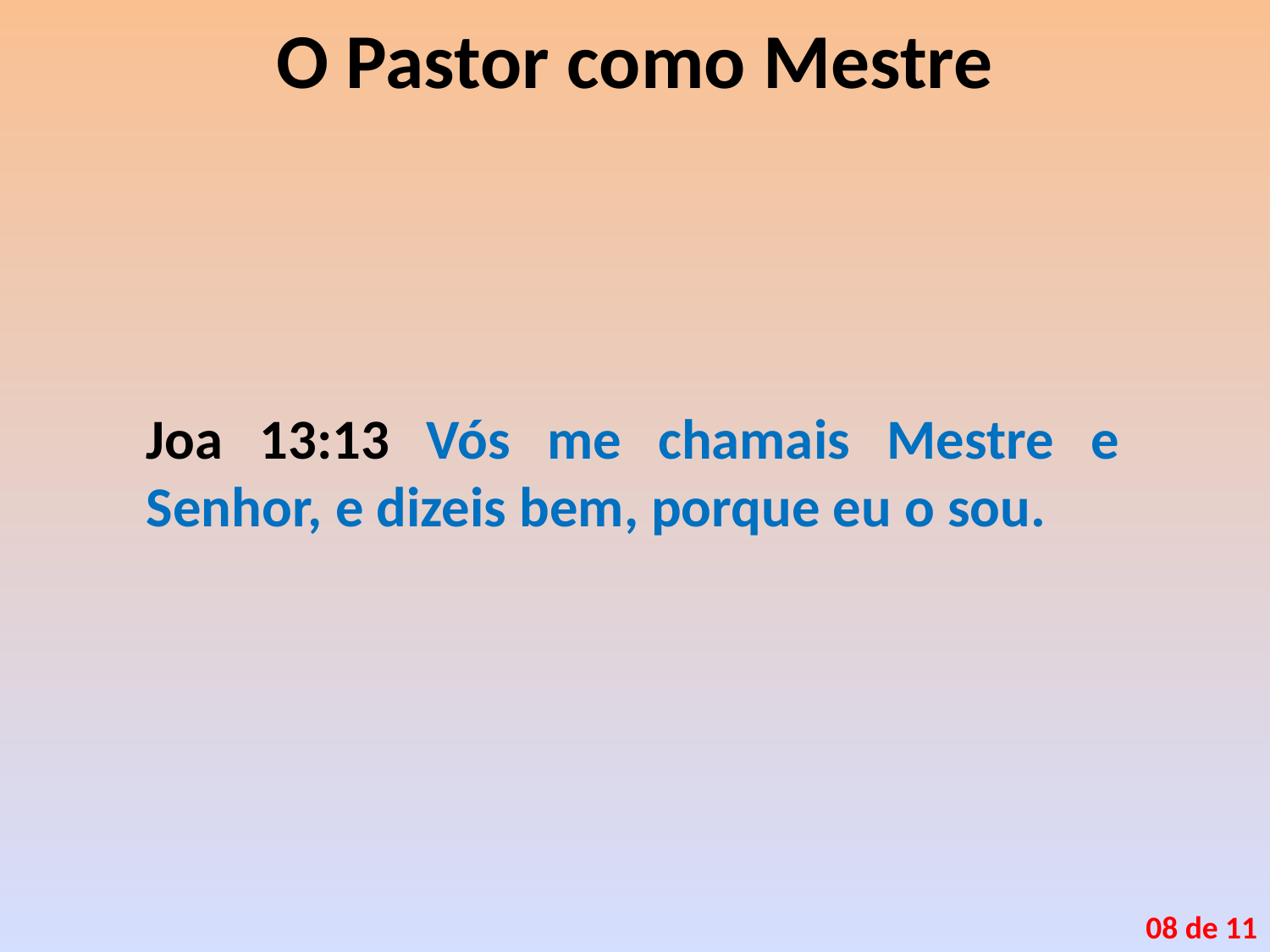

# O Pastor como Mestre
Joa 13:13 Vós me chamais Mestre e Senhor, e dizeis bem, porque eu o sou.
08 de 11